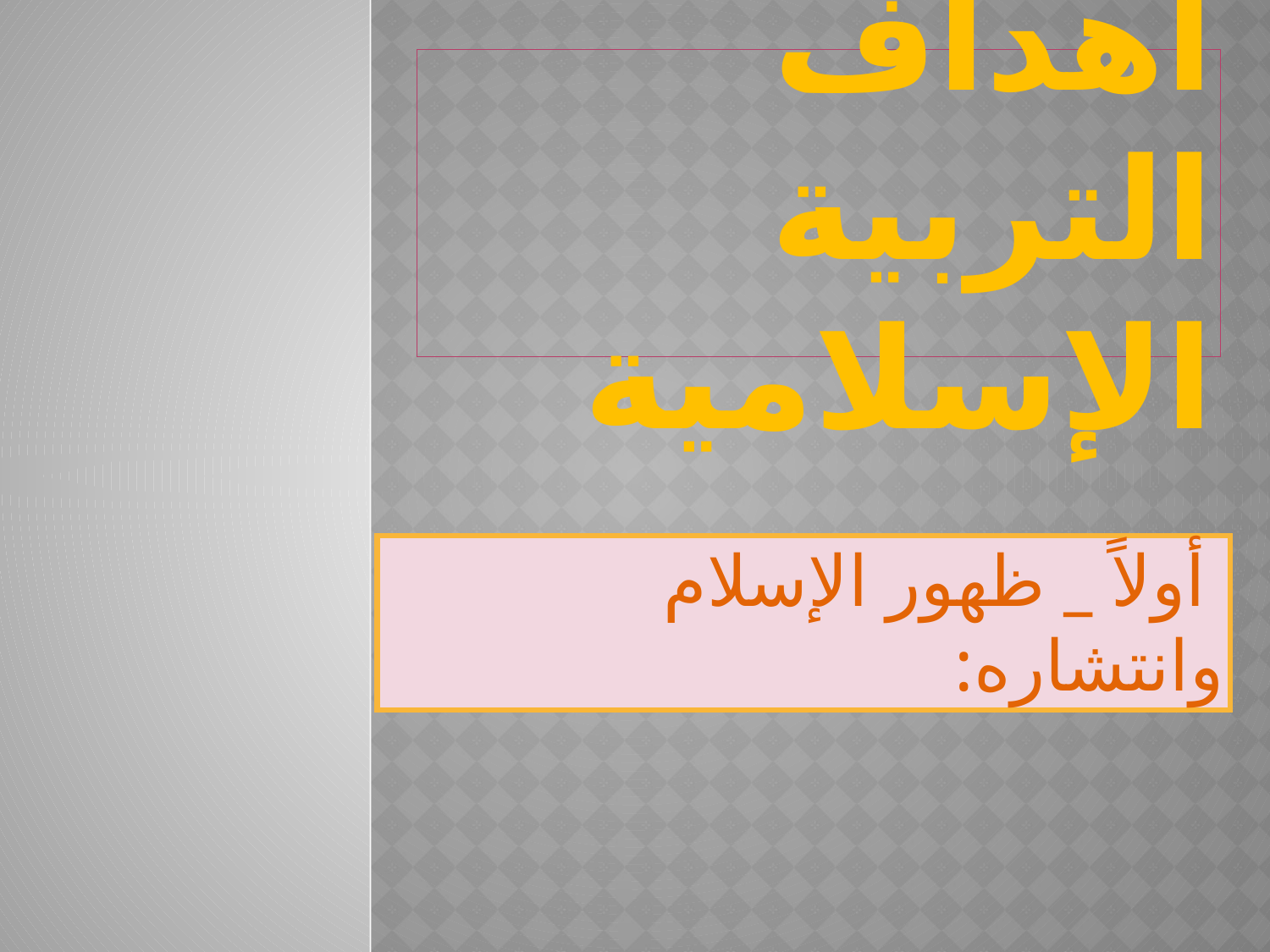

# أهداف التربية الإسلامية
 أولاً _ ظهور الإسلام وانتشاره: